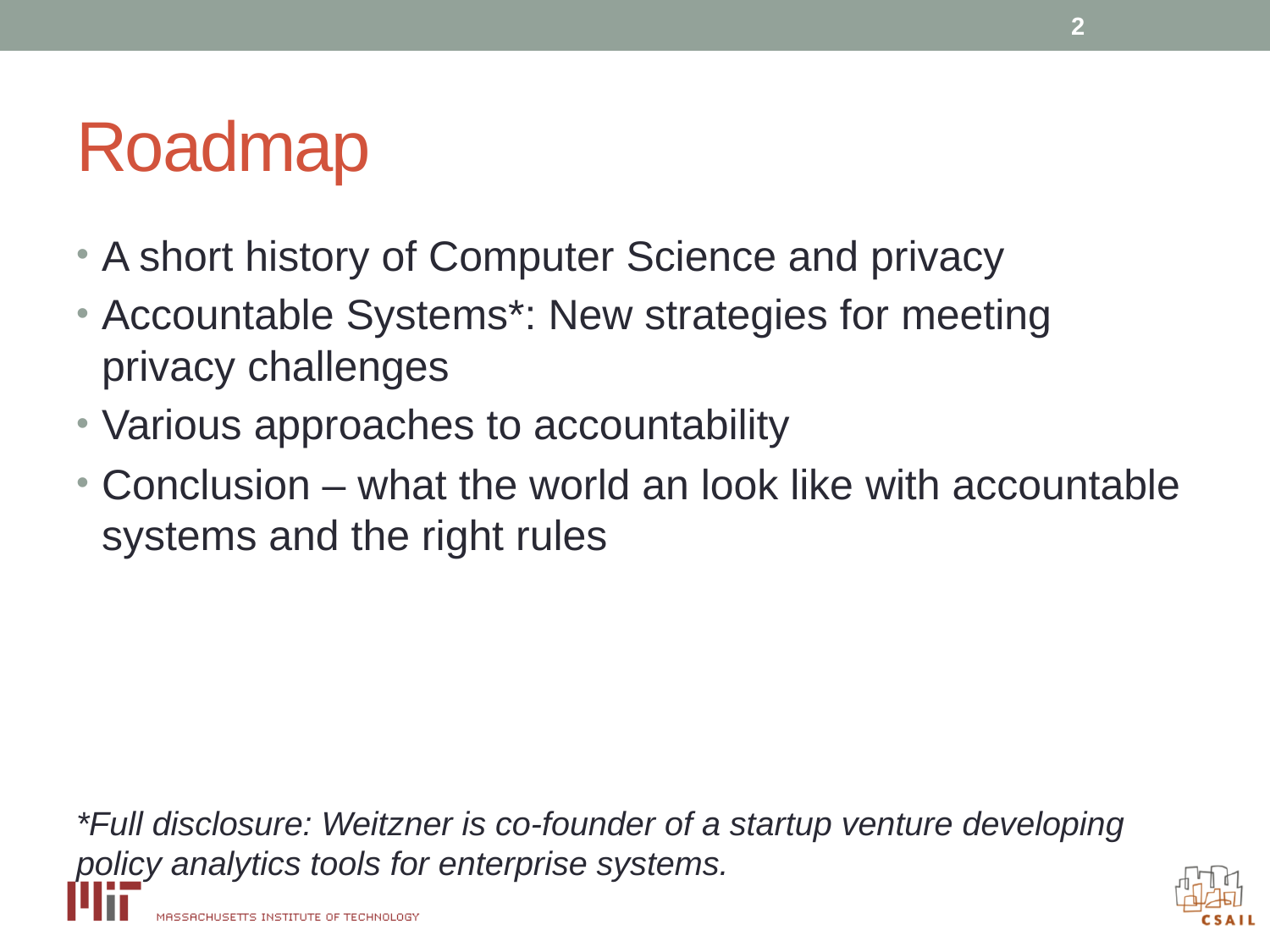

2
# Roadmap
A short history of Computer Science and privacy
Accountable Systems*: New strategies for meeting privacy challenges
Various approaches to accountability
Conclusion – what the world an look like with accountable systems and the right rules

*Full disclosure: Weitzner is co-founder of a startup venture developing policy analytics tools for enterprise systems.